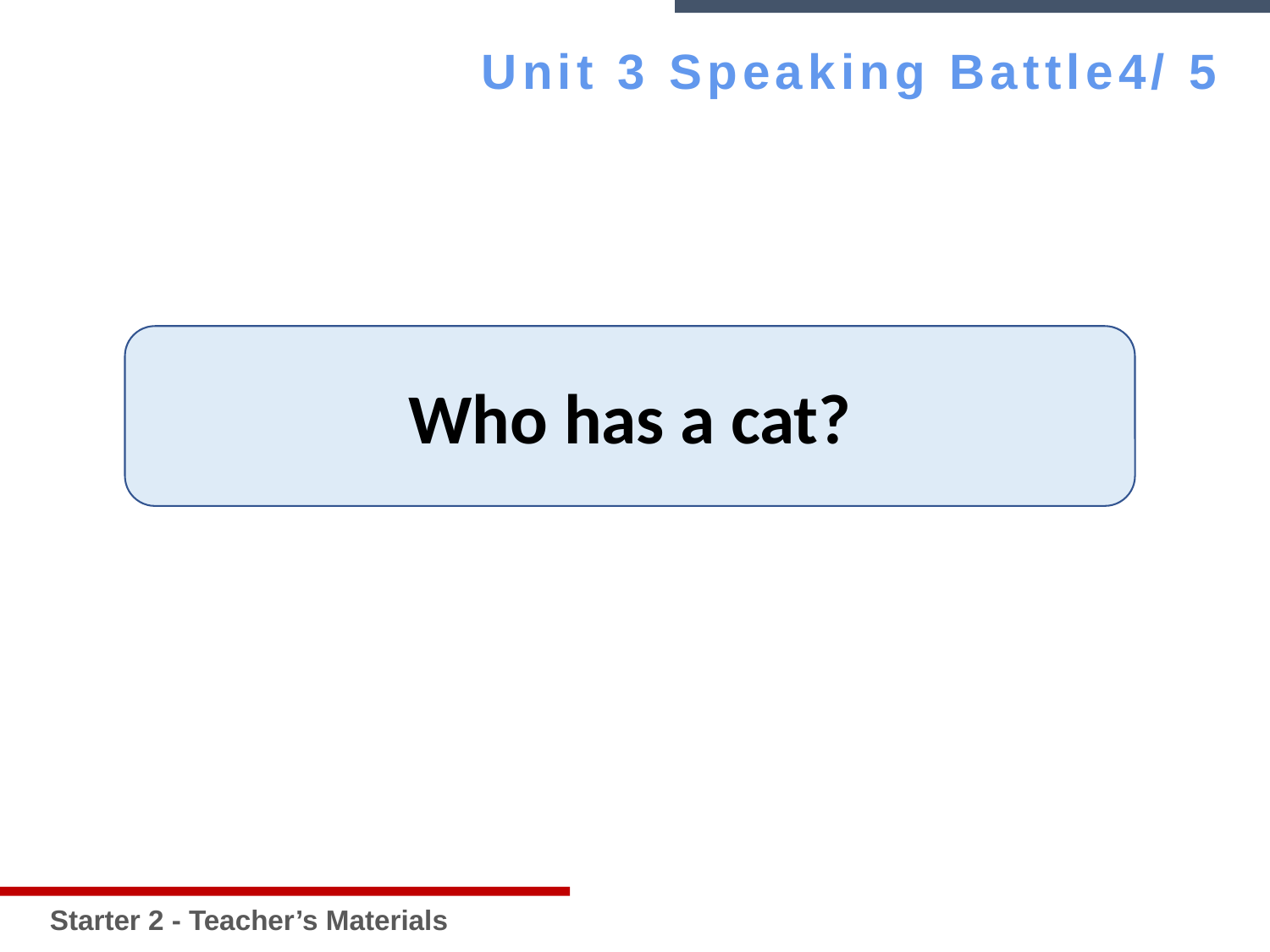

Starter 2 - Teacher’s Materials
Unit 3 Speaking Battle4/ 5
Who has a cat?